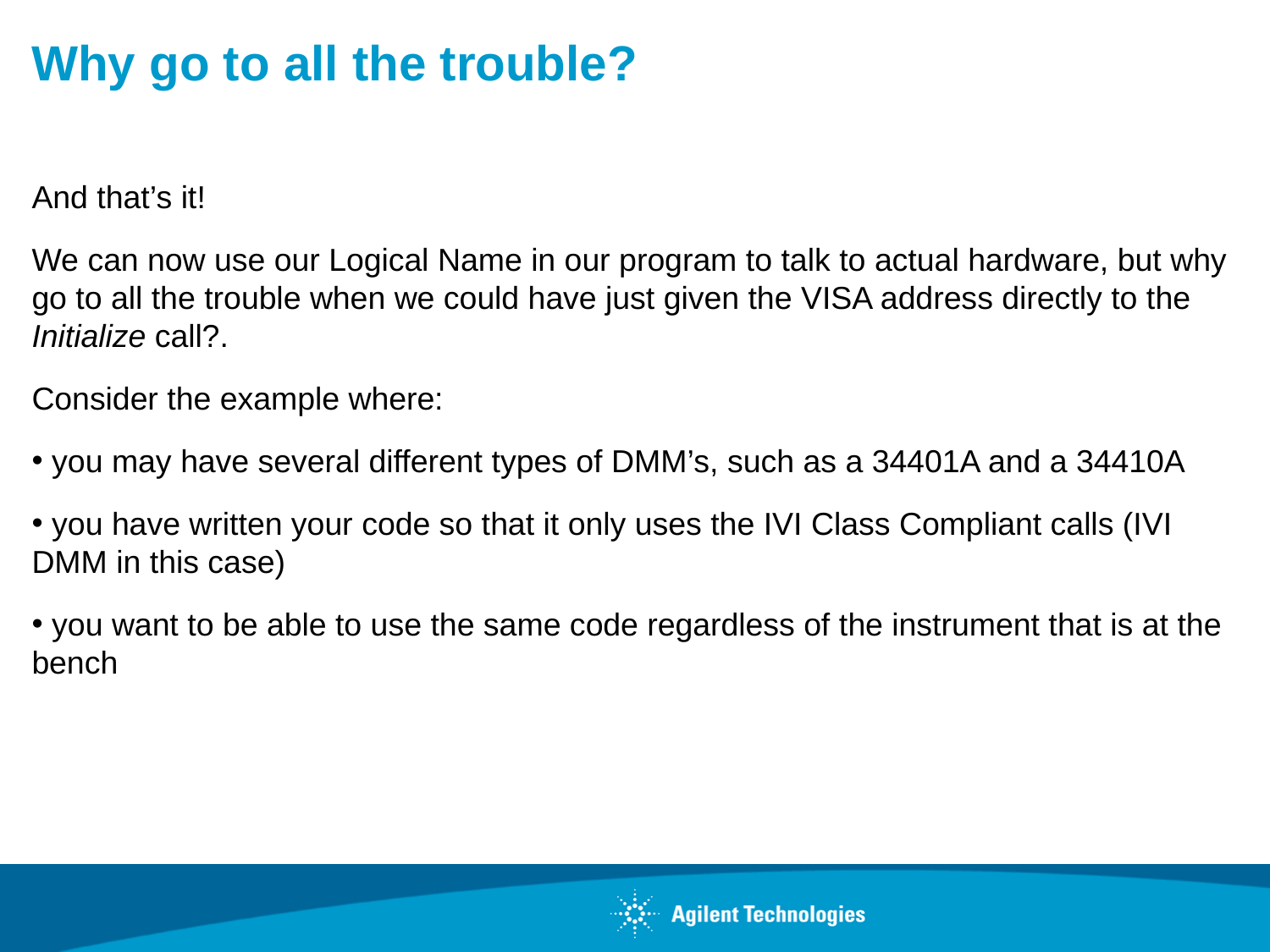

# Why go to all the trouble?
And that’s it!
We can now use our Logical Name in our program to talk to actual hardware, but why go to all the trouble when we could have just given the VISA address directly to the Initialize call?.
Consider the example where:
 you may have several different types of DMM’s, such as a 34401A and a 34410A
 you have written your code so that it only uses the IVI Class Compliant calls (IVI DMM in this case)
 you want to be able to use the same code regardless of the instrument that is at the bench